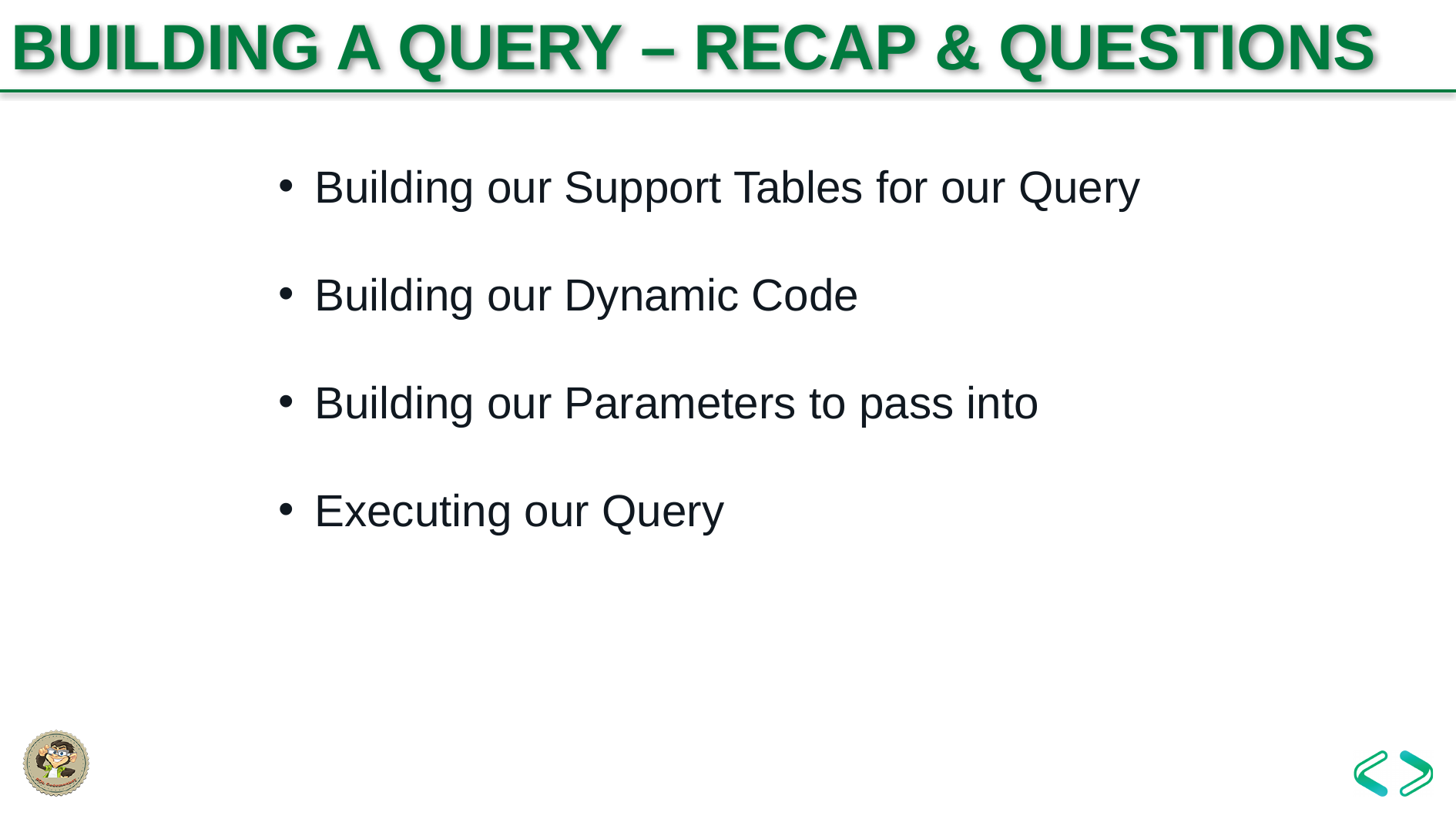

BUILDING A QUERY – RECAP & QUESTIONS
Building our Support Tables for our Query

Building our Dynamic Code

Building our Parameters to pass into

Executing our Query